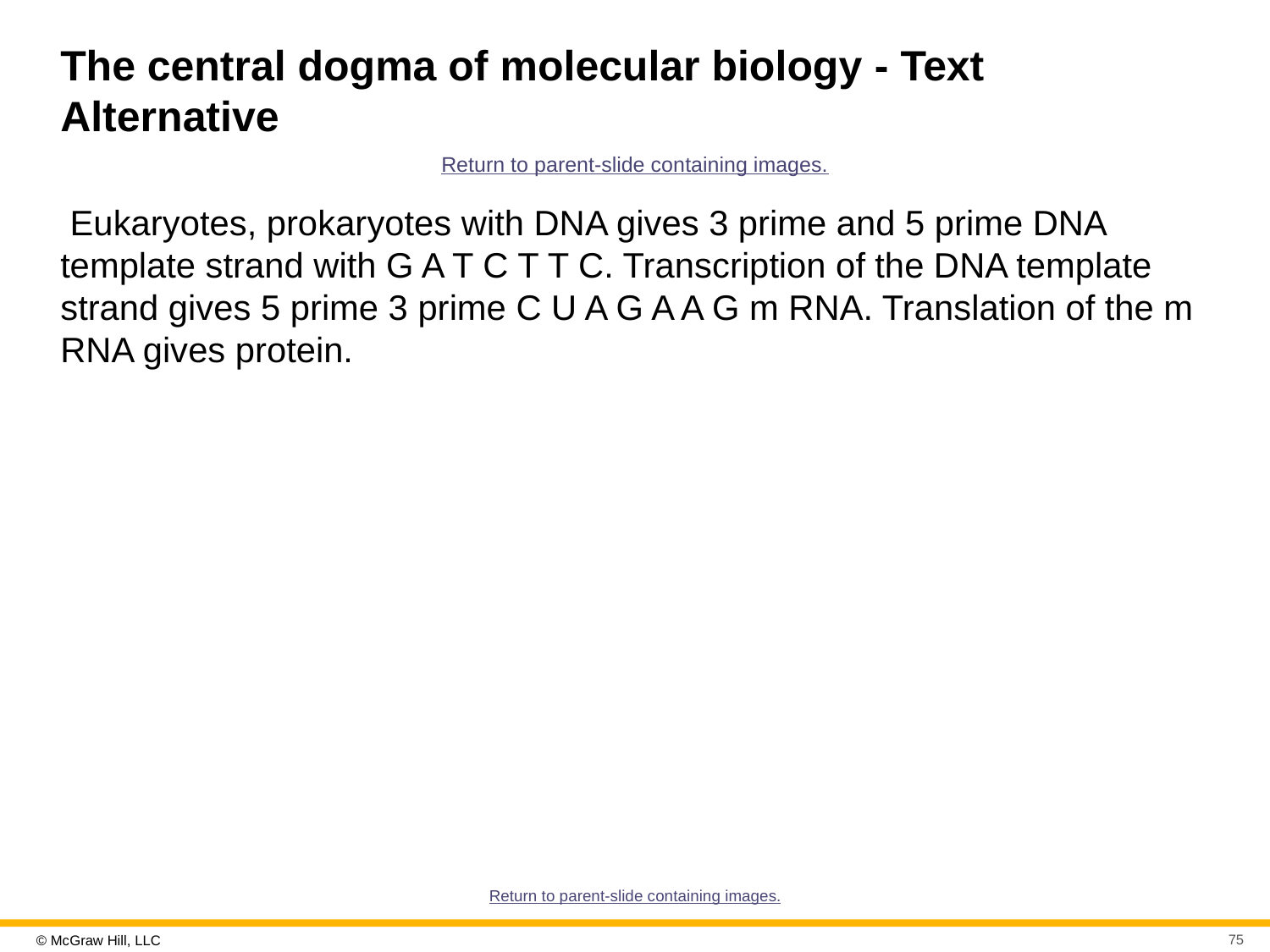

# The central dogma of molecular biology - Text Alternative
Return to parent-slide containing images.
 Eukaryotes, prokaryotes with DNA gives 3 prime and 5 prime DNA template strand with G A T C T T C. Transcription of the DNA template strand gives 5 prime 3 prime C U A G A A G m RNA. Translation of the m RNA gives protein.
Return to parent-slide containing images.
75